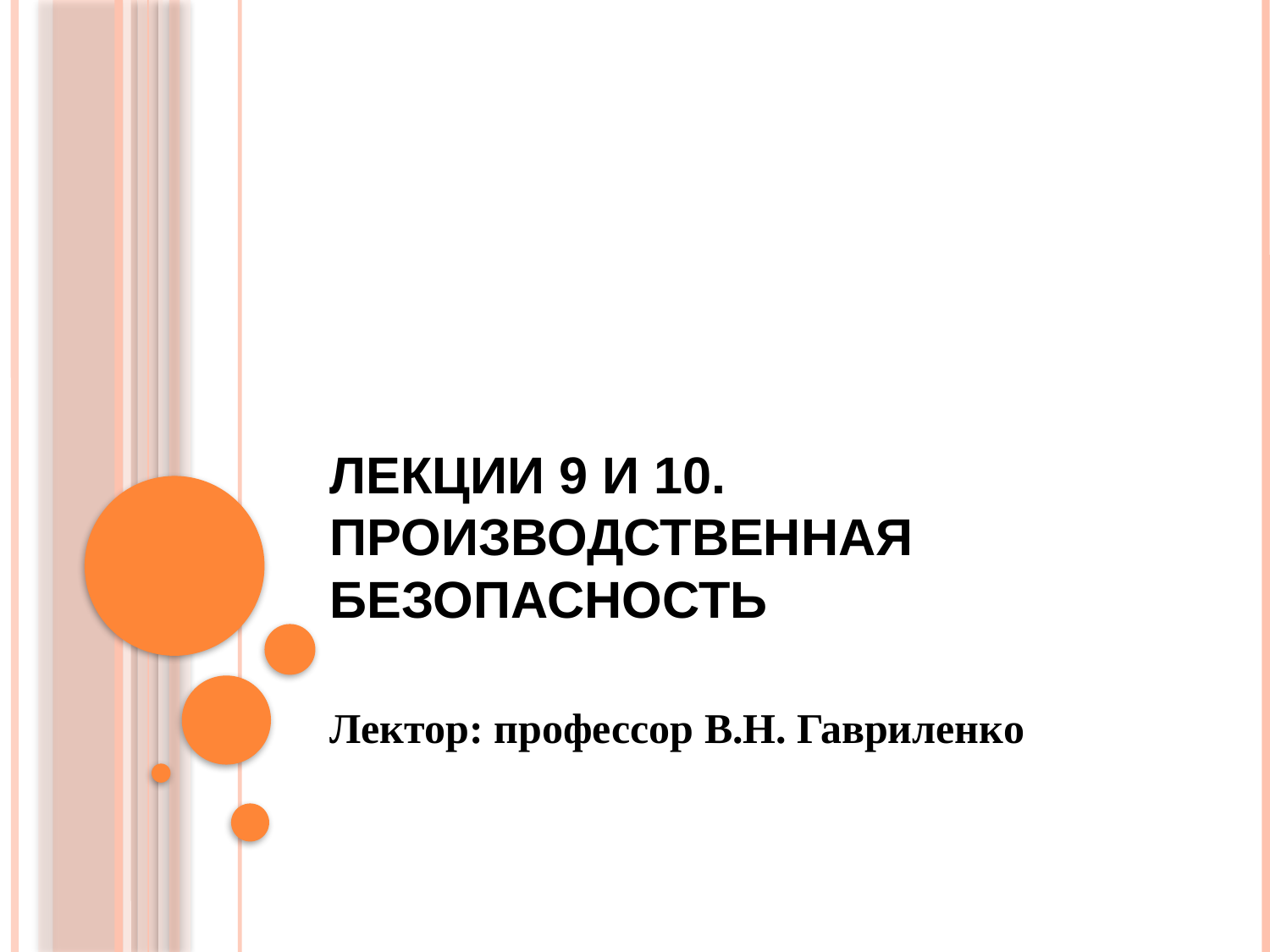

# Лекции 9 и 10. Производственная безопасность
Лектор: профессор В.Н. Гавриленко